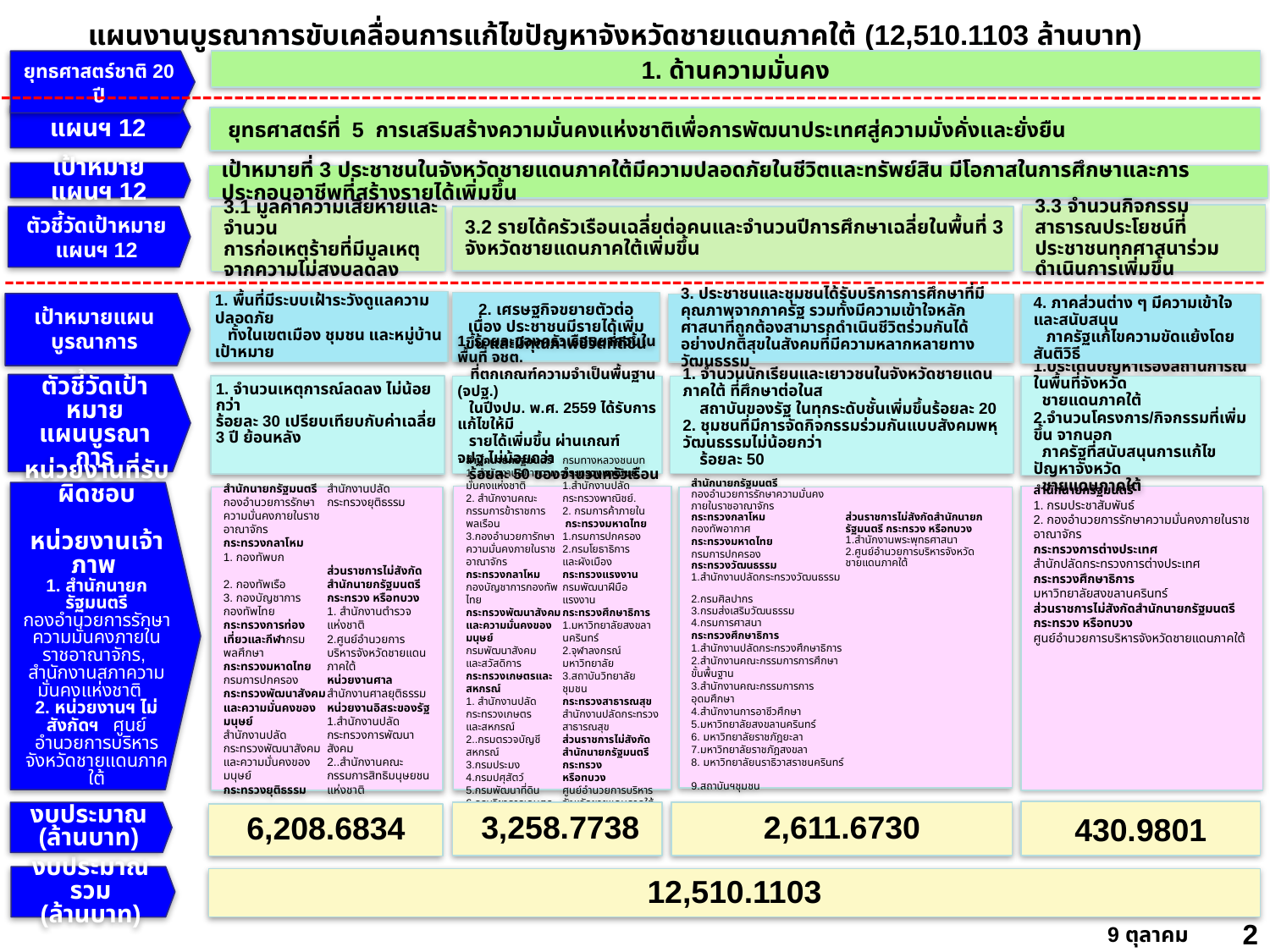

แผนงานบูรณาการขับเคลื่อนการแก้ไขปัญหาจังหวัดชายแดนภาคใต้ (12,510.1103 ล้านบาท)
ยุทธศาสตร์ชาติ 20 ปี
1. ด้านความมั่นคง
แผนฯ 12
 ยุทธศาสตร์ที่  5  การเสริมสร้างความมั่นคงแห่งชาติเพื่อการพัฒนาประเทศสู่ความมั่งคั่งและยั่งยืน
เป้าหมายแผนฯ 12
เป้าหมายที่ 3 ประชาชนในจังหวัดชายแดนภาคใต้มีความปลอดภัยในชีวิตและทรัพย์สิน มีโอกาสในการศึกษาและการประกอบอาชีพที่สร้างรายได้เพิ่มขึ้น
3.3 จำนวนกิจกรรมสาธารณประโยชน์ที่ประชาชนทุกศาสนาร่วมดำเนินการเพิ่มขึ้น
ตัวชี้วัดเป้าหมาย
แผนฯ 12
3.1 มูลค่าความเสียหายและจำนวน
การก่อเหตุร้ายที่มีมูลเหตุจากความไม่สงบลดลง
3.2 รายได้ครัวเรือนเฉลี่ยต่อคนและจำนวนปีการศึกษาเฉลี่ยในพื้นที่ 3 จังหวัดชายแดนภาคใต้เพิ่มขึ้น
1. พื้นที่มีระบบเฝ้าระวังดูแลความปลอดภัย
   ทั้งในเขตเมือง ชุมชน และหมู่บ้านเป้าหมาย
2. เศรษฐกิจขยายตัวต่อเนื่อง ประชาชนมีรายได้เพิ่มขึ้น และมีคุณภาพชีวิตที่ดีขึ้น
เป้าหมายแผนบูรณาการ
4. ภาคส่วนต่าง ๆ มีความเข้าใจและสนับสนุน
   ภาครัฐแก้ไขความขัดแย้งโดยสันติวิธี
3. ประชาชนและชุมชนได้รับบริการการศึกษาที่มีคุณภาพจากภาครัฐ รวมทั้งมีความเข้าใจหลักศาสนาที่ถูกต้องสามารถดำเนินชีวิตร่วมกันได้อย่างปกติสุขในสังคมที่มีความหลากหลายทางวัฒนธรรม
ตัวชี้วัดเป้าหมาย
แผนบูรณาการ
1. จำนวนเหตุการณ์ลดลง ไม่น้อยกว่า
ร้อยละ 30 เปรียบเทียบกับค่าเฉลี่ย 3 ปี ย้อนหลัง
1. ร้อยละของครัวเรือนยากจนในพื้นที่ จชต.
   ที่ตกเกณฑ์ความจำเป็นพื้นฐาน (จปฐ.)
   ในปีงปม. พ.ศ. 2559 ได้รับการแก้ไขให้มี
   รายได้เพิ่มขึ้น ผ่านเกณฑ์จปฐ.ไม่น้อยกว่า
   ร้อยละ 50 ของจำนวนครัวเรือนยากจนฯ
   ทั้งหมด

1.ประเด็นปัญหาเรื่องสถานการณ์ในพื้นที่จังหวัด
  ชายแดนภาคใต้
2.จำนวนโครงการ/กิจกรรมที่เพิ่มขึ้น จากนอก
  ภาครัฐที่สนับสนุนการแก้ไขปัญหาจังหวัด
  ชายแดนภาคใต้

1. จำนวนนักเรียนและเยาวชนในจังหวัดชายแดนภาคใต้ ที่ศึกษาต่อในส
    สถาบันของรัฐ ในทุกระดับชั้นเพิ่มขึ้นร้อยละ 20
2. ชุมชนที่มีการจัดกิจกรรมร่วมกันแบบสังคมพหุวัฒนธรรมไม่น้อยกว่า
    ร้อยละ 50

หน่วยงานที่รับผิดชอบ

หน่วยงานเจ้าภาพ
1. สำนักนายกรัฐมนตรี
กองอำนวยการรักษาความมั่นคงภายในราชอาณาจักร,  สำนักงานสภาความมั่นคงแห่งชาติ
2. หน่วยงานฯ ไม่สังกัดฯ   ศูนย์อำนวยการบริหารจังหวัดชายแดนภาคใต้

สำนักนายกรัฐมนตรี
1. สำนักงานสภาความมั่นคงแห่งชาติ
2. สำนักงานคณะกรรมการข้าราชการพลเรือน
3.กองอำนวยการักษาความมั่นคงภายในราชอาณาจักร
กระทรวงกลาโหม
กองบัญชาการกองทัพไทย
กระทรวงพัฒนาสังคมและความมั่นคงของมนุษย์
กรมพัฒนาสังคม
และสวัสดิการ
กระทรวงเกษตรและสหกรณ์
1. สำนักงานปลัดกระทรวงเกษตร
และสหกรณ์
2..กรมตรวจบัญชีสหกรณ์
3.กรมประมง
4.กรมปศุสัตว์
5.กรมพัฒนาที่ดิน
6.กรมวิชาการเกษตร
กระทรวงคมนาคม
กรมทางหลวงชนบท
กระทรวงพาณิชย์
1.สำนักงานปลัดกระทรวงพาณิชย์.
2. กรมการค้าภายใน
 กระทรวงมหาดไทย
1.กรมการปกครอง
2.กรมโยธาธิการ
และผังเมือง
กระทรวงแรงงาน
กรมพัฒนาฝีมือแรงงาน
กระทรวงศึกษาธิการ
1.มหาวิทยาลัยสงขลานครินทร์
2.จุฬาลงกรณ์มหาวิทยาลัย
3.สถาบันวิทยาลัยชุมชน
กระทรวงสาธารณสุข
สำนักงานปลัดกระทรวงสาธารณสุข
ส่วนราชการไม่สังกัดสำนักนายกรัฐมนตรี กระทรวง
หรือทบวง
ศูนย์อำนวยการบริหารจังหวัดชายแดนภาคใต้

สำนักนายกรัฐมนตรี
1. กรมประชาสัมพันธ์
2. กองอำนวยการรักษาความมั่นคงภายในราชอาณาจักร
กระทรวงการต่างประเทศ
สำนักปลัดกระทรวงการต่างประเทศ
กระทรวงศึกษาธิการ
มหาวิทยาลัยสงขลานครินทร์
ส่วนราชการไม่สังกัดสำนักนายกรัฐมนตรี กระทรวง หรือทบวง
ศูนย์อำนวยการบริหารจังหวัดชายแดนภาคใต้

สำนักนายกรัฐมนตรี
กองอำนวยการรักษาความมั่นคงภายในราชอาณาจักร
กระทรวงกลาโหม
1. กองทัพบก
2. กองทัพเรือ
3. กองบัญชาการกองทัพไทย
กระทรวงการท่องเที่ยวและกีฬากรมพลศึกษา
กระทรวงมหาดไทย
กรมการปกครอง
กระทรวงพัฒนาสังคมและความมั่นคงของมนุษย์
สำนักงานปลัดกระทรวงพัฒนาสังคมและความมั่นคงของมนุษย์
กระทรวงยุติธรรม
สำนักงานปลัดกระทรวงยุติธรรม

ส่วนราชการไม่สังกัดสำนักนายกรัฐมนตรี กระทรวง หรือทบวง
1. สำนักงานตำรวจแห่งชาติ
2.ศูนย์อำนวยการบริหารจังหวัดชายแดนภาคใต้
หน่วยงานศาล
สำนักงานศาลยุติธรรม
หน่วยงานอิสระของรัฐ
1.สำนักงานปลัดกระทรวงการพัฒนาสังคม
2..สำนักงานคณะกรรมการสิทธิมนุษยชนแห่งชาติ
สำนักนายกรัฐมนตรี
กองอำนวยการรักษาความมั่นคงภายในราชอาณาจักร
กระทรวงกลาโหม
กองทัพอากาศ
กระทรวงมหาดไทย
กรมการปกครอง
กระทรวงวัฒนธรรม
1.สำนักงานปลัดกระทรวงวัฒนธรรม
2.กรมศิลปากร
3.กรมส่งเสริมวัฒนธรรม
4.กรมการศาสนา
กระทรวงศึกษาธิการ
1.สำนักงานปลัดกระทรวงศึกษาธิการ
2.สำนักงานคณะกรรมการการศึกษาขั้นพื้นฐาน
3.สำนักงานคณะกรรมการการอุดมศึกษา
4.สำนักงานการอาชีวศึกษา
5.มหาวิทยาลัยสงขลานครินทร์
6. มหาวิทยาลัยราชภัฎยะลา
7.มหาวิทยาลัยราชภัฎสงขลา
8. มหาวิทยาลัยนราธิวาสราชนครินทร์
9.สถาบันฯชุมชน

ส่วนราชการไม่สังกัดสำนักนายกรัฐมนตรี กระทรวง หรือทบวง
1.สำนักงานพระพุทธศาสนา
2.ศูนย์อำนวยการบริหารจังหวัดชายแดนภาคใต้

430.9801
งบประมาณ
(ล้านบาท)
2,611.6730
 3,258.7738
6,208.6834
งบประมาณรวม
(ล้านบาท)
12,510.1103
2
9 ตุลาคม 2559